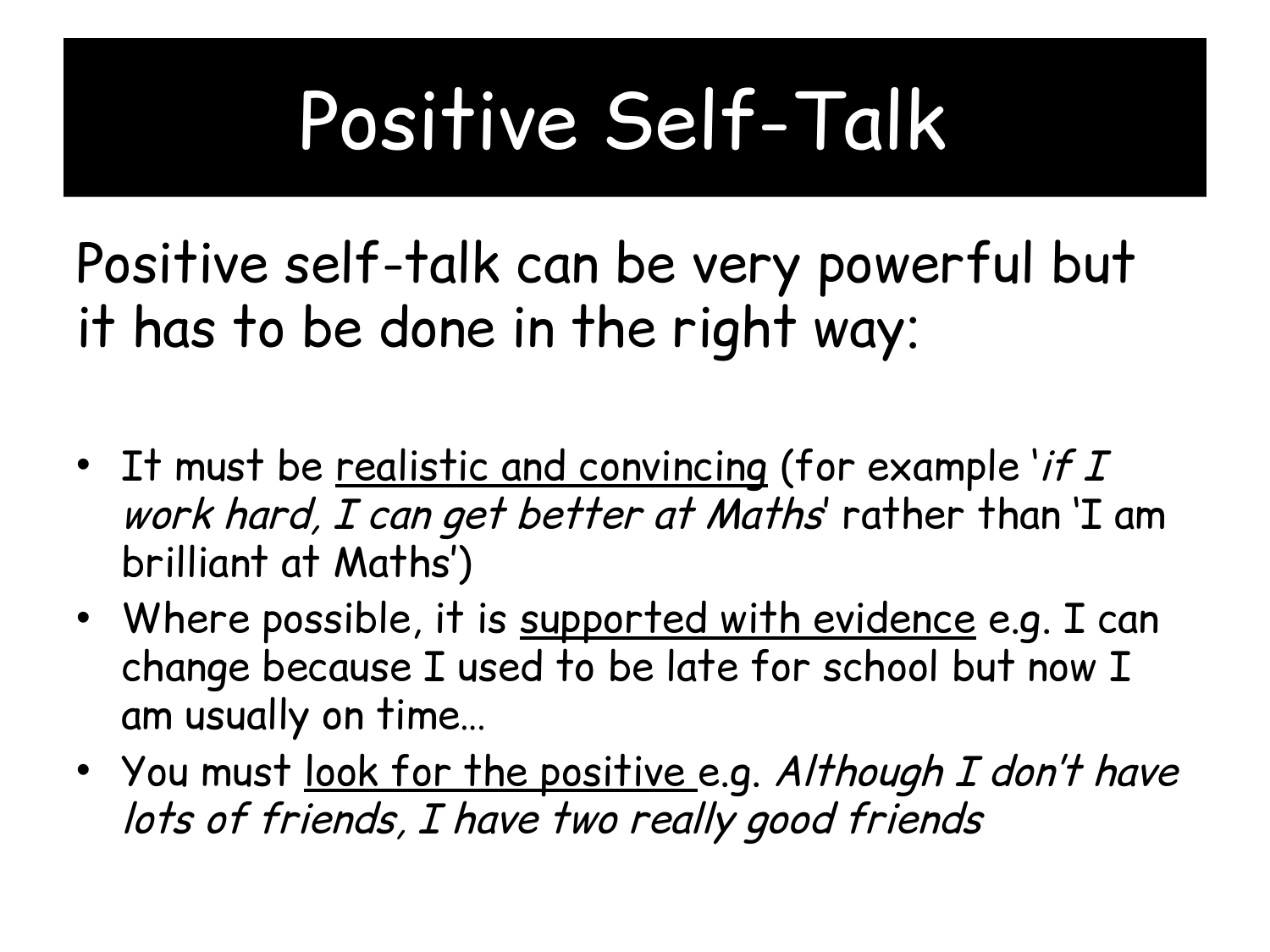

# Positive Self-Talk
Positive self-talk can be very powerful but it has to be done in the right way:

It must be realistic and convincing (for example ‘if I work hard, I can get better at Maths’ rather than ‘I am brilliant at Maths’)
Where possible, it is supported with evidence e.g. I can change because I used to be late for school but now I am usually on time…
You must look for the positive e.g. Although I don’t have lots of friends, I have two really good friends